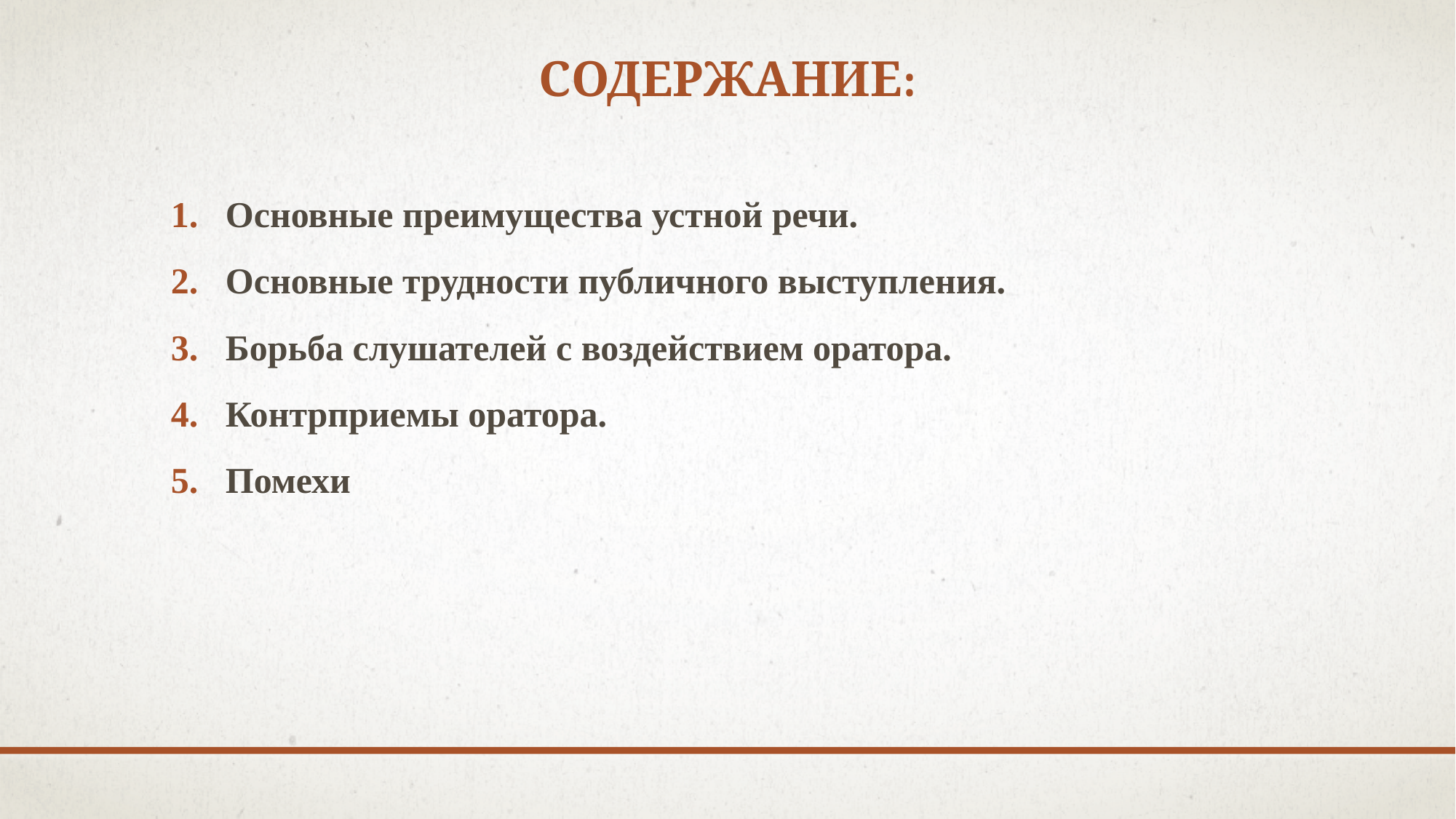

# Содержание:
Основные преимущества устной речи.
Основные трудности публичного выступления.
Борьба слушателей с воздействием оратора.
Контрприемы оратора.
Помехи